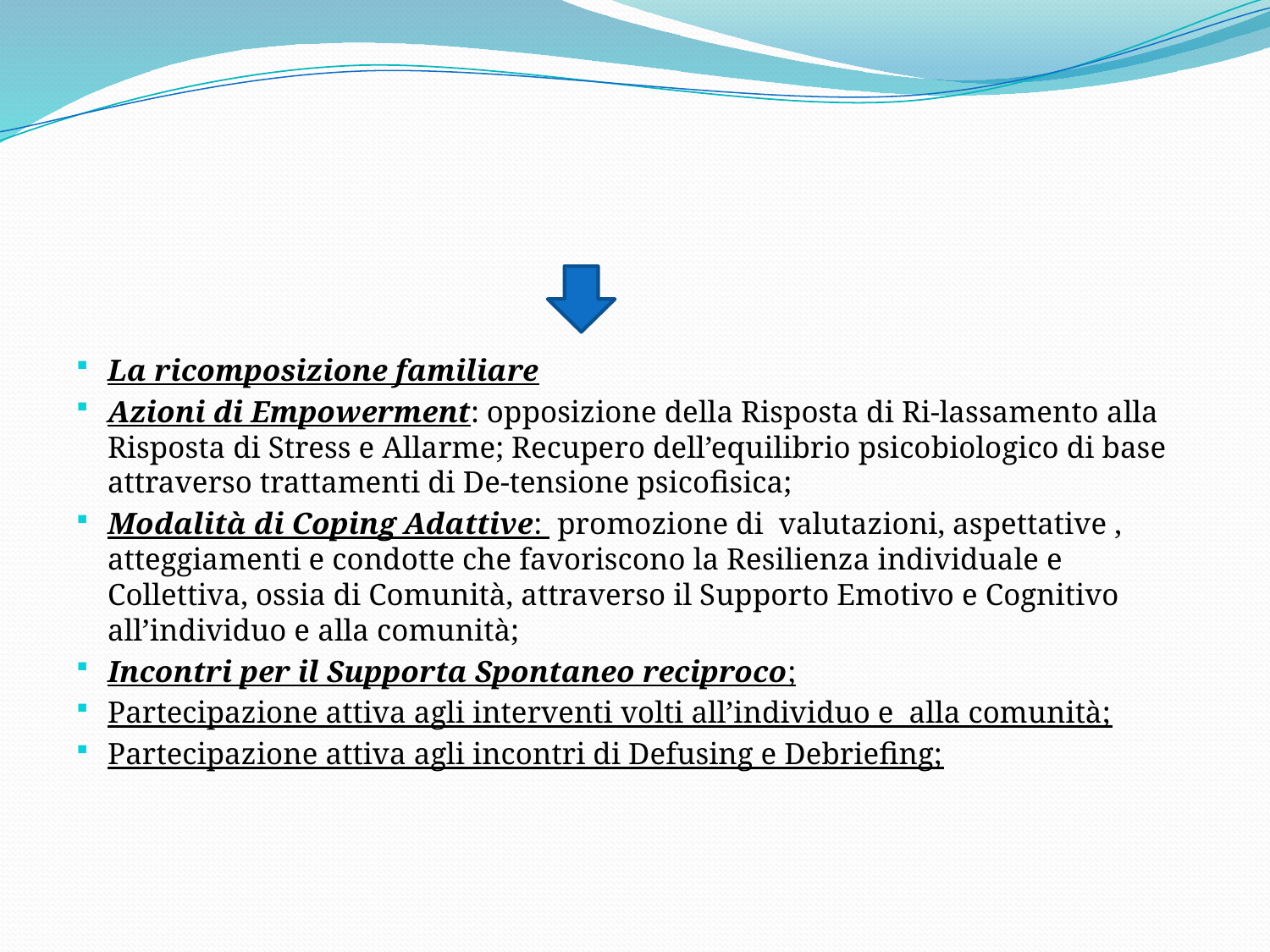

#

La ricomposizione familiare
Azioni di Empowerment: opposizione della Risposta di Ri-lassamento alla Risposta di Stress e Allarme; Recupero dell’equilibrio psicobiologico di base attraverso trattamenti di De-tensione psicofisica;
Modalità di Coping Adattive:  promozione di  valutazioni, aspettative , atteggiamenti e condotte che favoriscono la Resilienza individuale e Collettiva, ossia di Comunità, attraverso il Supporto Emotivo e Cognitivo all’individuo e alla comunità;
Incontri per il Supporta Spontaneo reciproco;
Partecipazione attiva agli interventi volti all’individuo e  alla comunità;
Partecipazione attiva agli incontri di Defusing e Debriefing;